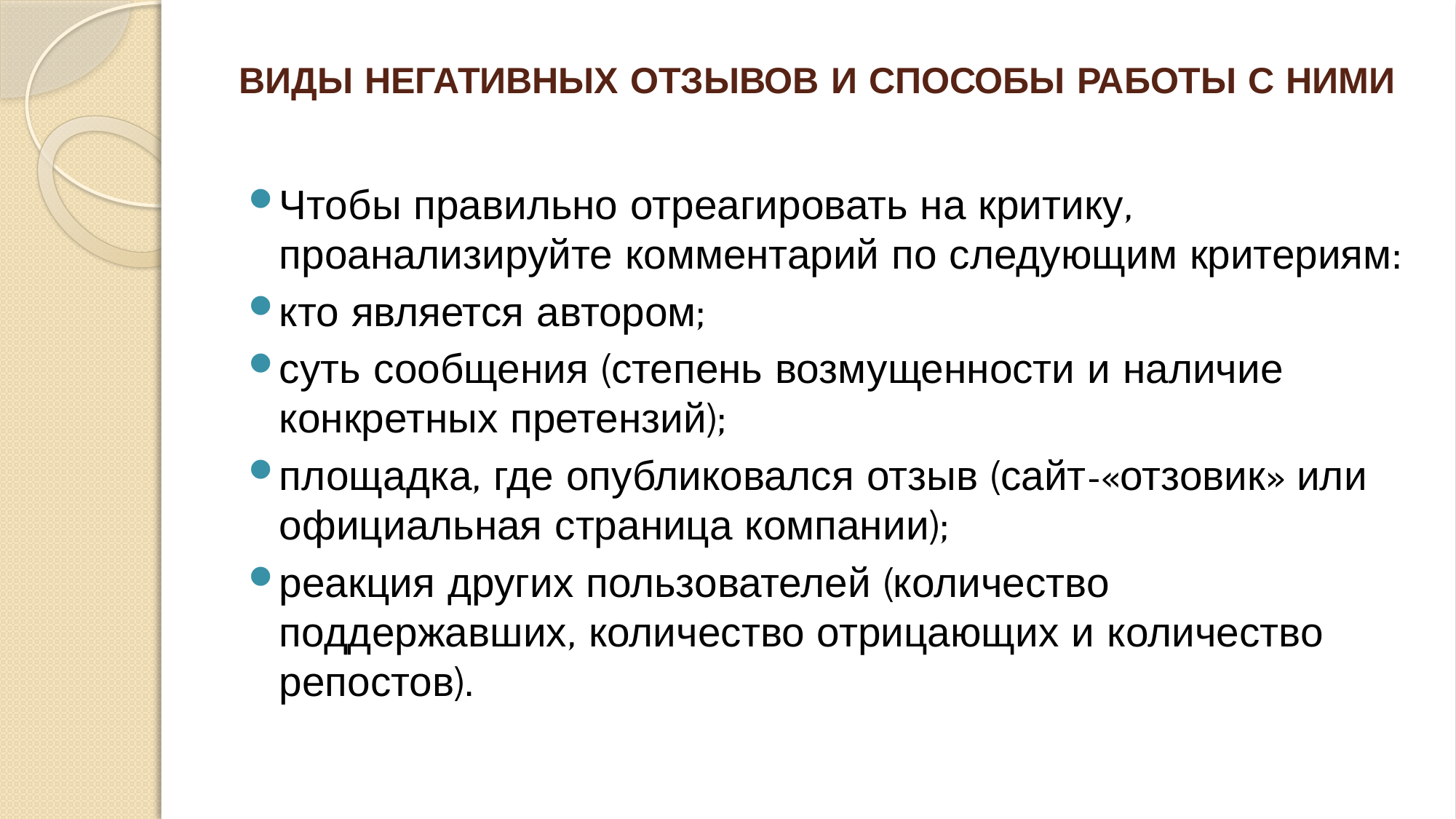

# ВИДЫ НЕГАТИВНЫХ ОТЗЫВОВ И СПОСОБЫ РАБОТЫ С НИМИ
Чтобы правильно отреагировать на критику, проанализируйте комментарий по следующим критериям:
кто является автором;
суть сообщения (степень возмущенности и наличие конкретных претензий);
площадка, где опубликовался отзыв (сайт-«отзовик» или официальная страница компании);
реакция других пользователей (количество поддержавших, количество отрицающих и количество репостов).